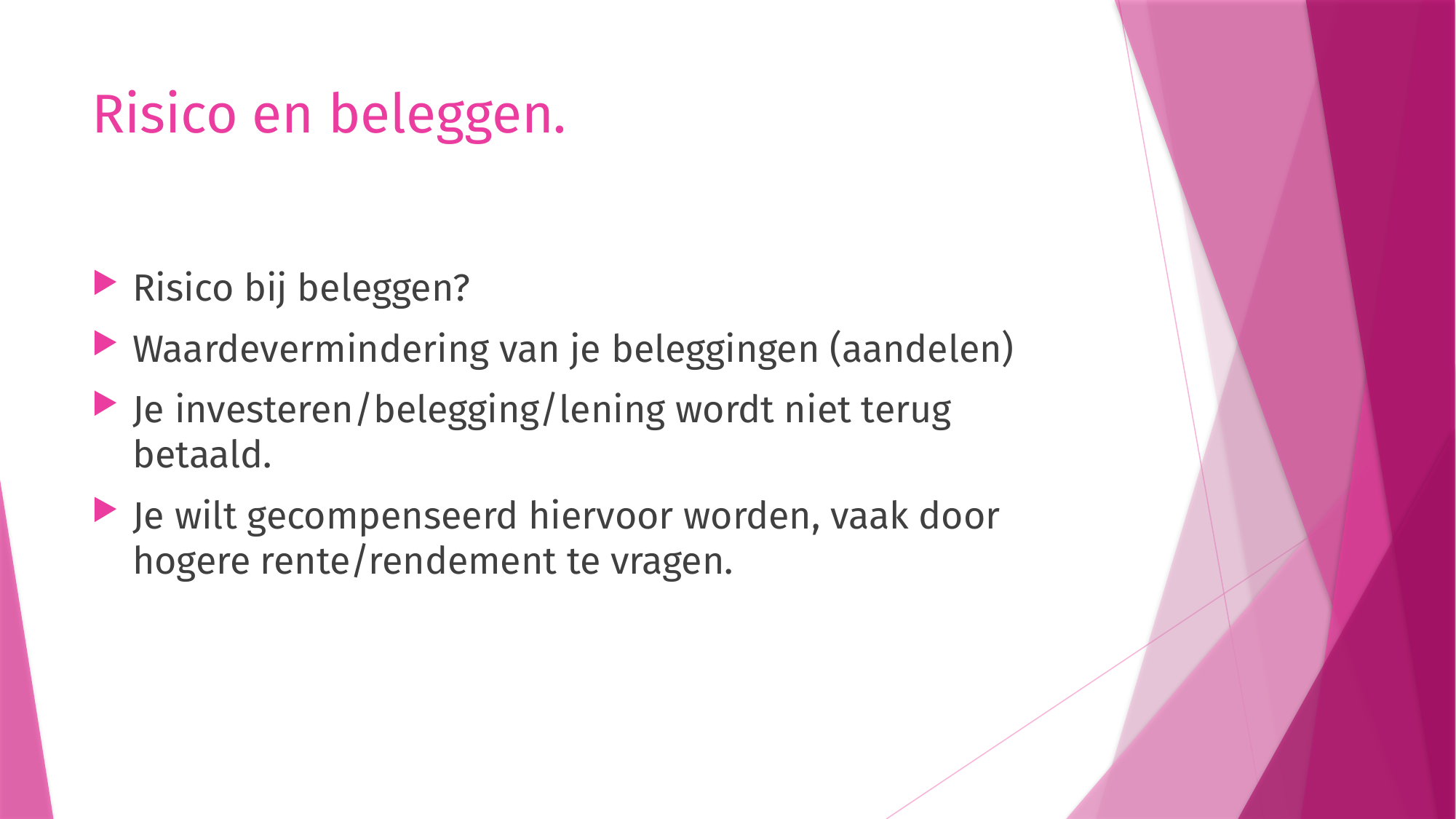

# Risico en beleggen.
Risico bij beleggen?
Waardevermindering van je beleggingen (aandelen)
Je investeren/belegging/lening wordt niet terug betaald.
Je wilt gecompenseerd hiervoor worden, vaak door hogere rente/rendement te vragen.